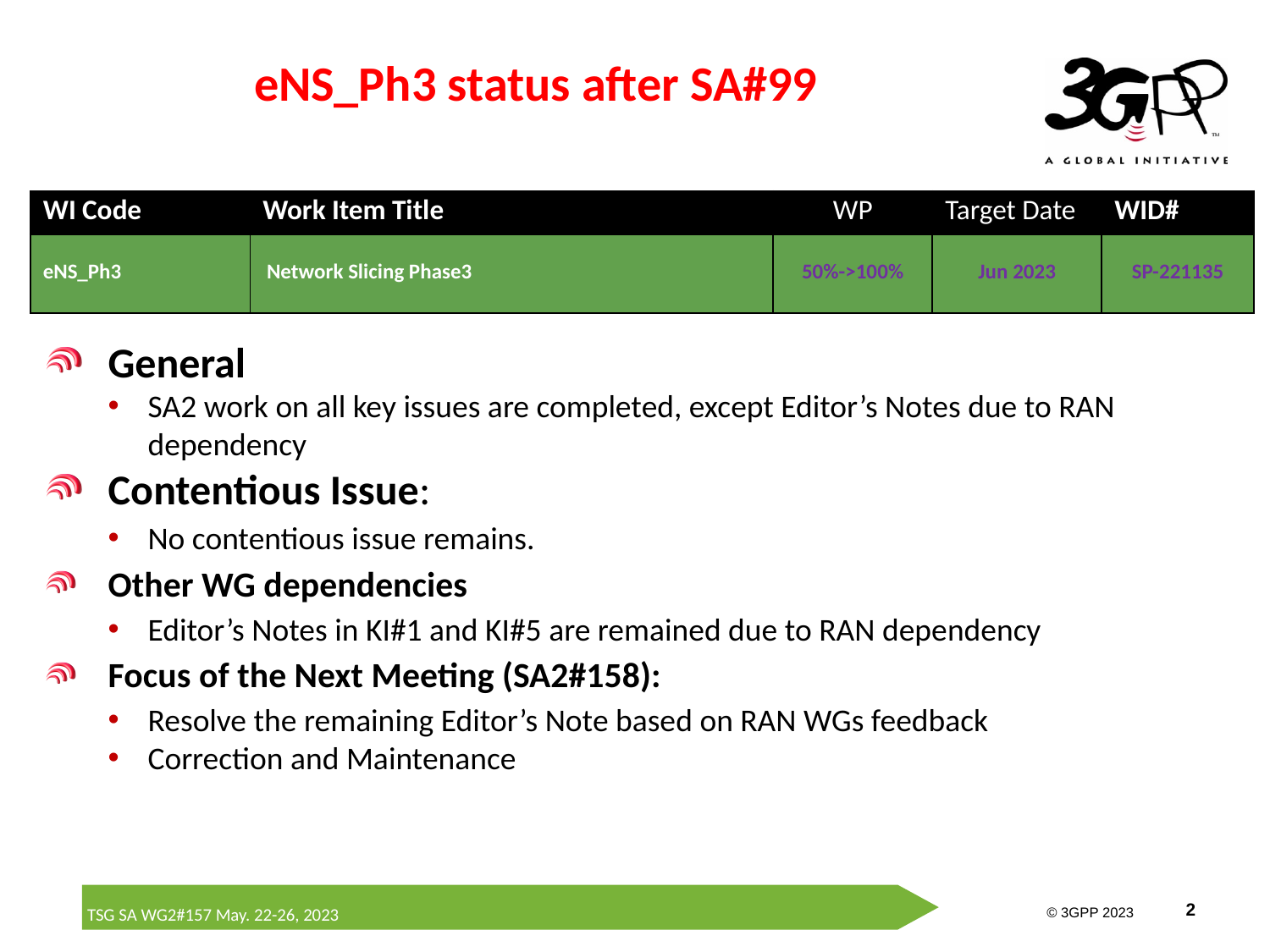

# eNS_Ph3 status after SA#99
| WI Code | Work Item Title | WP | Target Date | WID# |
| --- | --- | --- | --- | --- |
| eNS\_Ph3 | Network Slicing Phase3 | 50%->100% | Jun 2023 | SP-221135 |
General
SA2 work on all key issues are completed, except Editor’s Notes due to RAN dependency
Contentious Issue:
No contentious issue remains.
Other WG dependencies
Editor’s Notes in KI#1 and KI#5 are remained due to RAN dependency
Focus of the Next Meeting (SA2#158):
Resolve the remaining Editor’s Note based on RAN WGs feedback
Correction and Maintenance